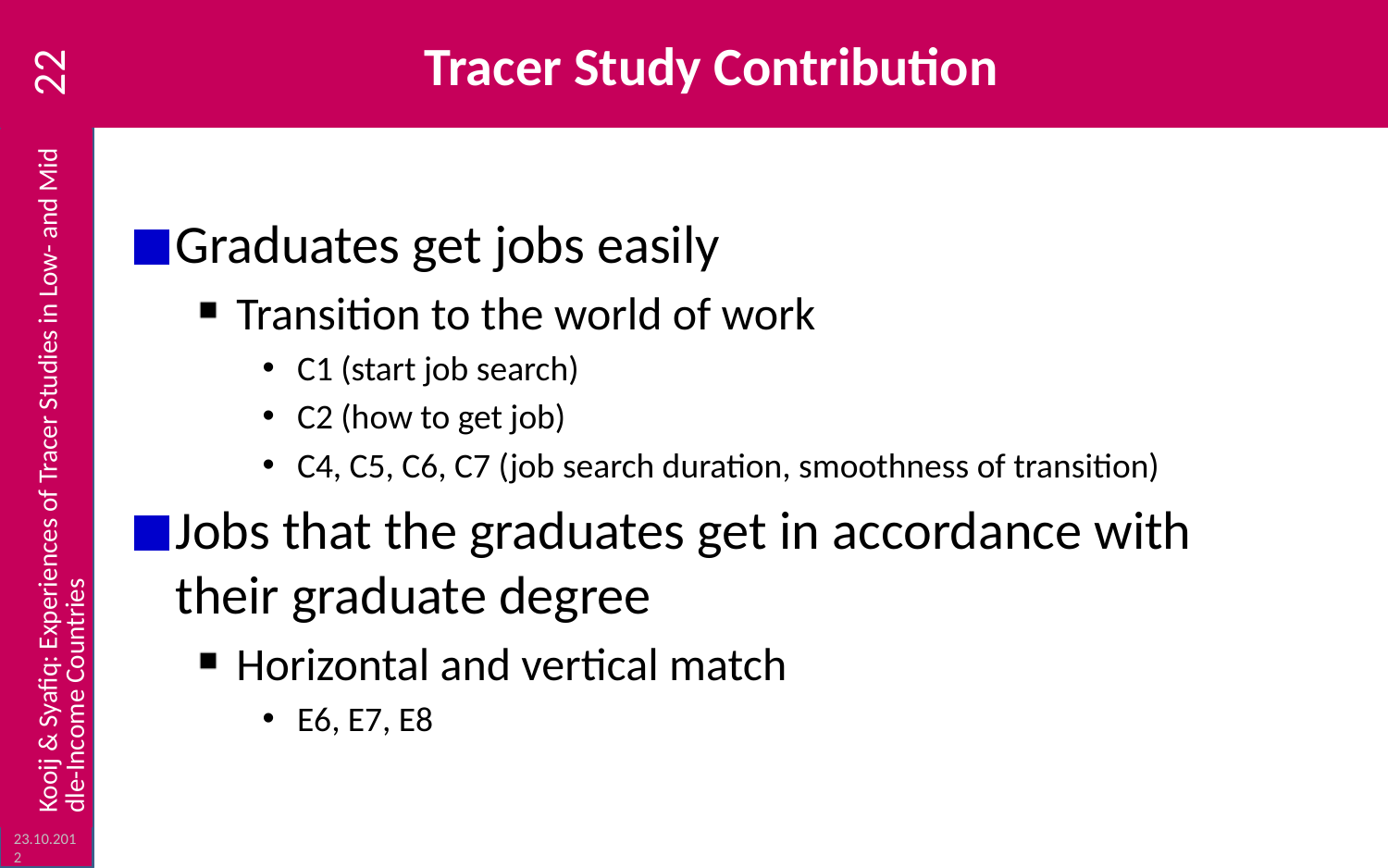

# Tracer Study Contribution
22
Graduates get jobs easily
Transition to the world of work
C1 (start job search)
C2 (how to get job)
C4, C5, C6, C7 (job search duration, smoothness of transition)
Jobs that the graduates get in accordance with their graduate degree
Horizontal and vertical match
E6, E7, E8
Kooij & Syafiq: Experiences of Tracer Studies in Low- and Middle-Income Countries
23.10.2012